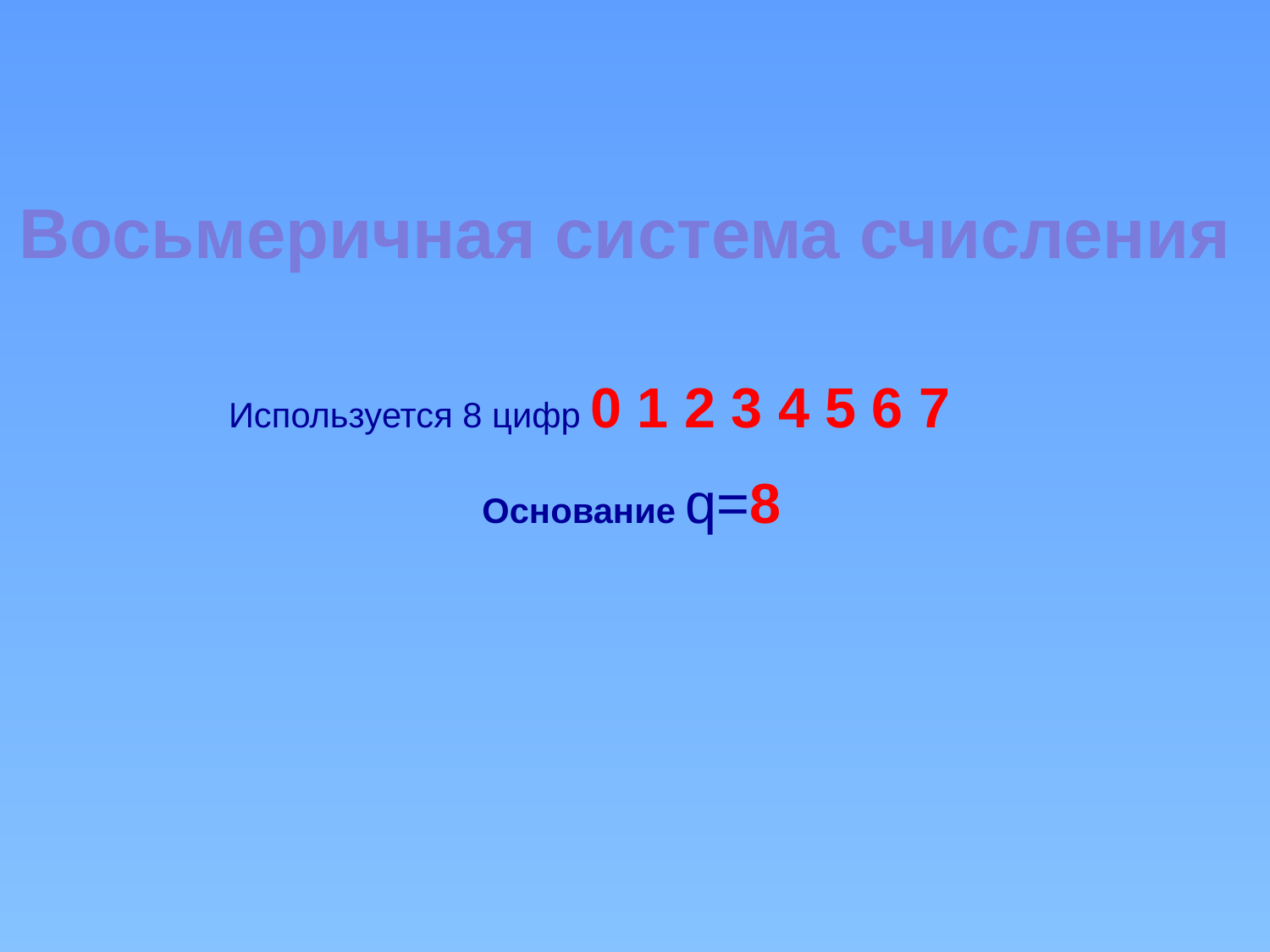

Восьмеричная система счисления
Используется 8 цифр 0 1 2 3 4 5 6 7
Основание q=8